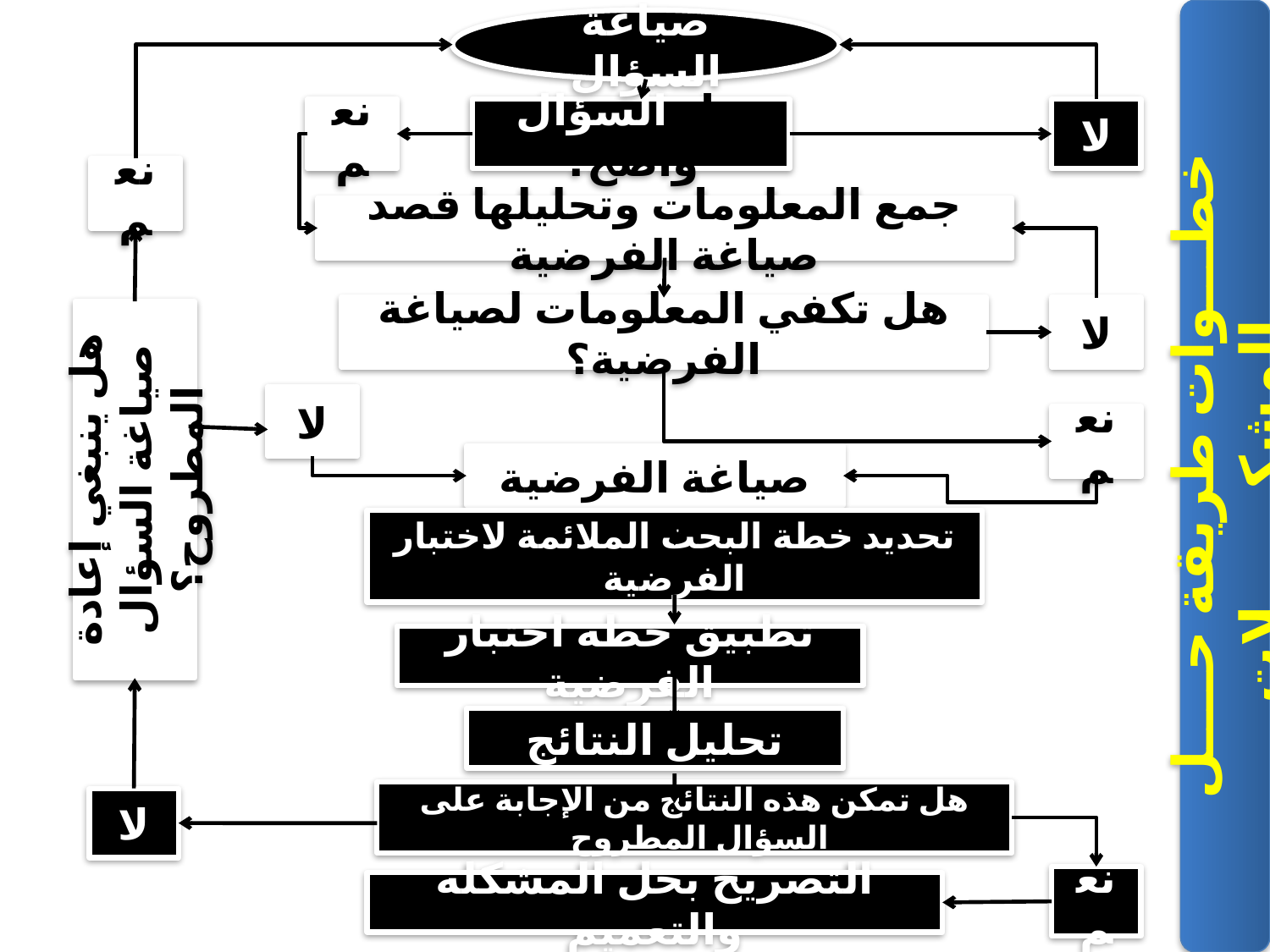

صياغة السؤال
نعم
هل السؤال واضح؟
لا
نعم
جمع المعلومات وتحليلها قصد صياغة الفرضية
هل تكفي المعلومات لصياغة الفرضية؟
لا
لا
نعم
هل ينبغي إعادة صياغة السؤال المطروح؟
خطـــوات طريقة حــــل المشكــــــلات
صياغة الفرضية
تحديد خطة البحث الملائمة لاختبار الفرضية
تطبيق خطة اختبار الفرضية
تحليل النتائج
هل تمكن هذه النتائج من الإجابة على السؤال المطروح؟
لا
نعم
التصريح بحل المشكلة والتعميم